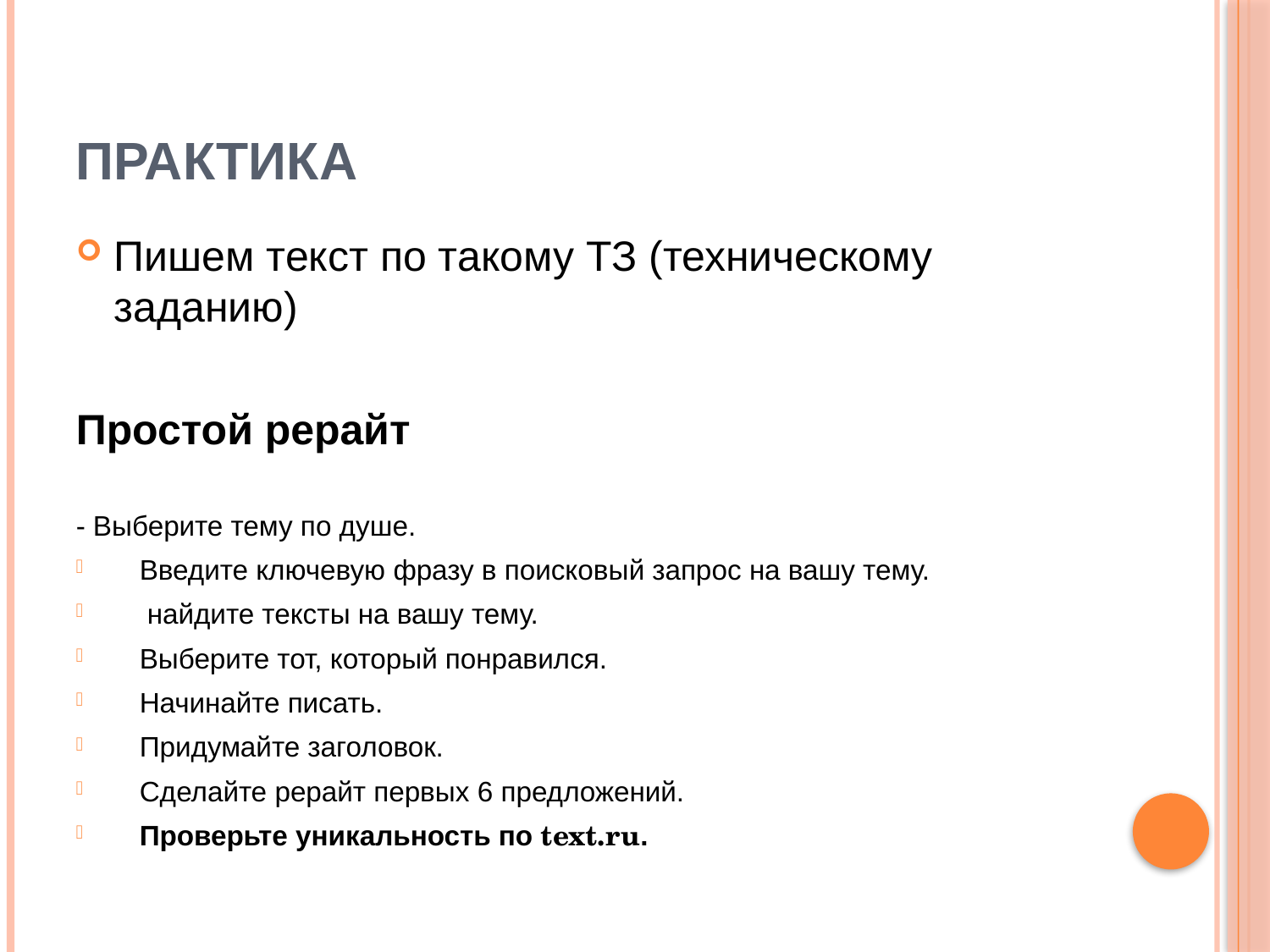

# Практика
Пишем текст по такому ТЗ (техническому заданию)

Простой рерайт

- Выберите тему по душе.
Введите ключевую фразу в поисковый запрос на вашу тему.
 найдите тексты на вашу тему.
Выберите тот, который понравился.
Начинайте писать.
Придумайте заголовок.
Сделайте рерайт первых 6 предложений.
Проверьте уникальность по text.ru.